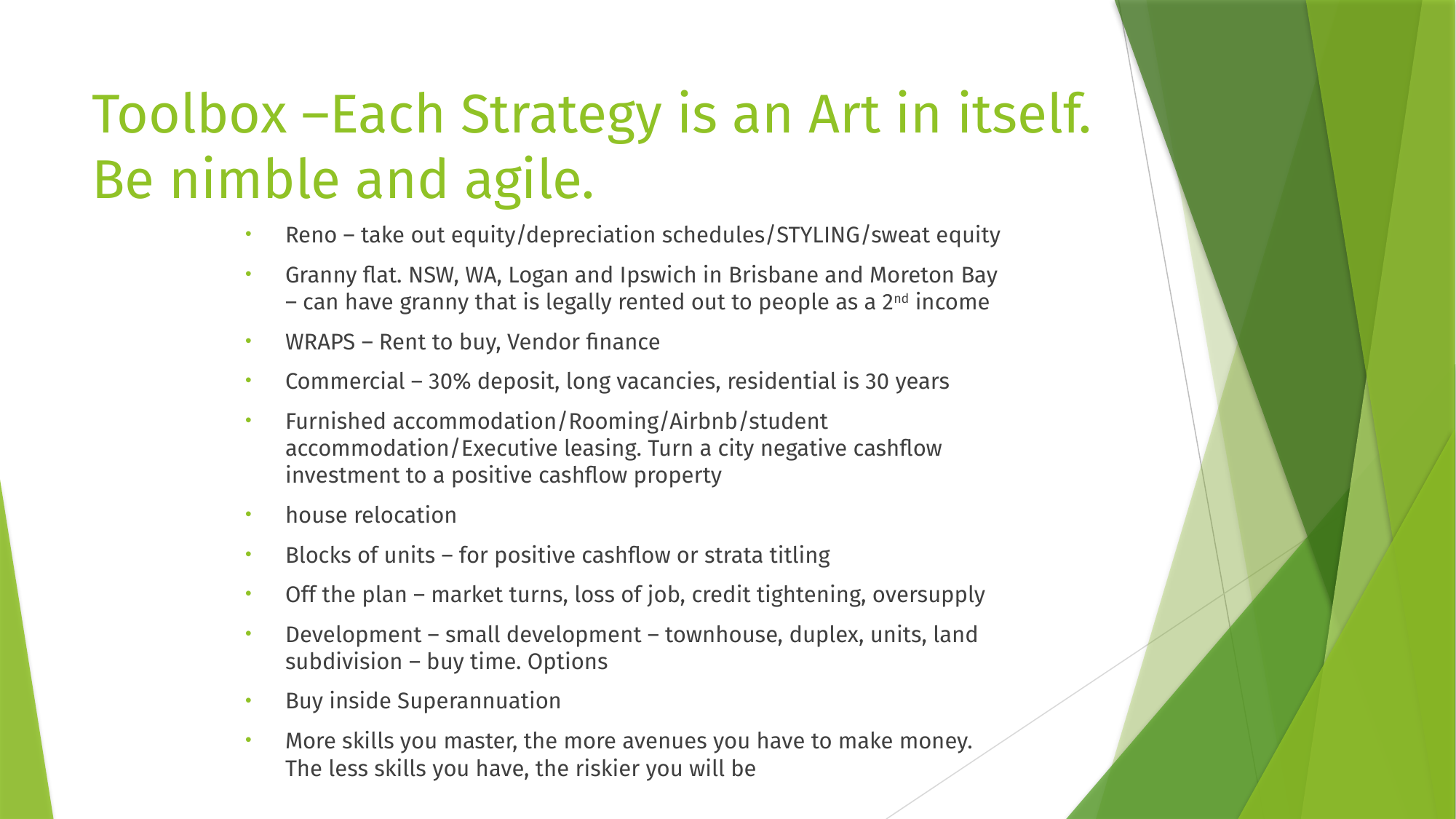

# Toolbox –Each Strategy is an Art in itself. Be nimble and agile.
Reno – take out equity/depreciation schedules/STYLING/sweat equity
Granny flat. NSW, WA, Logan and Ipswich in Brisbane and Moreton Bay – can have granny that is legally rented out to people as a 2nd income
WRAPS – Rent to buy, Vendor finance
Commercial – 30% deposit, long vacancies, residential is 30 years
Furnished accommodation/Rooming/Airbnb/student accommodation/Executive leasing. Turn a city negative cashflow investment to a positive cashflow property
house relocation
Blocks of units – for positive cashflow or strata titling
Off the plan – market turns, loss of job, credit tightening, oversupply
Development – small development – townhouse, duplex, units, land subdivision – buy time. Options
Buy inside Superannuation
More skills you master, the more avenues you have to make money. The less skills you have, the riskier you will be